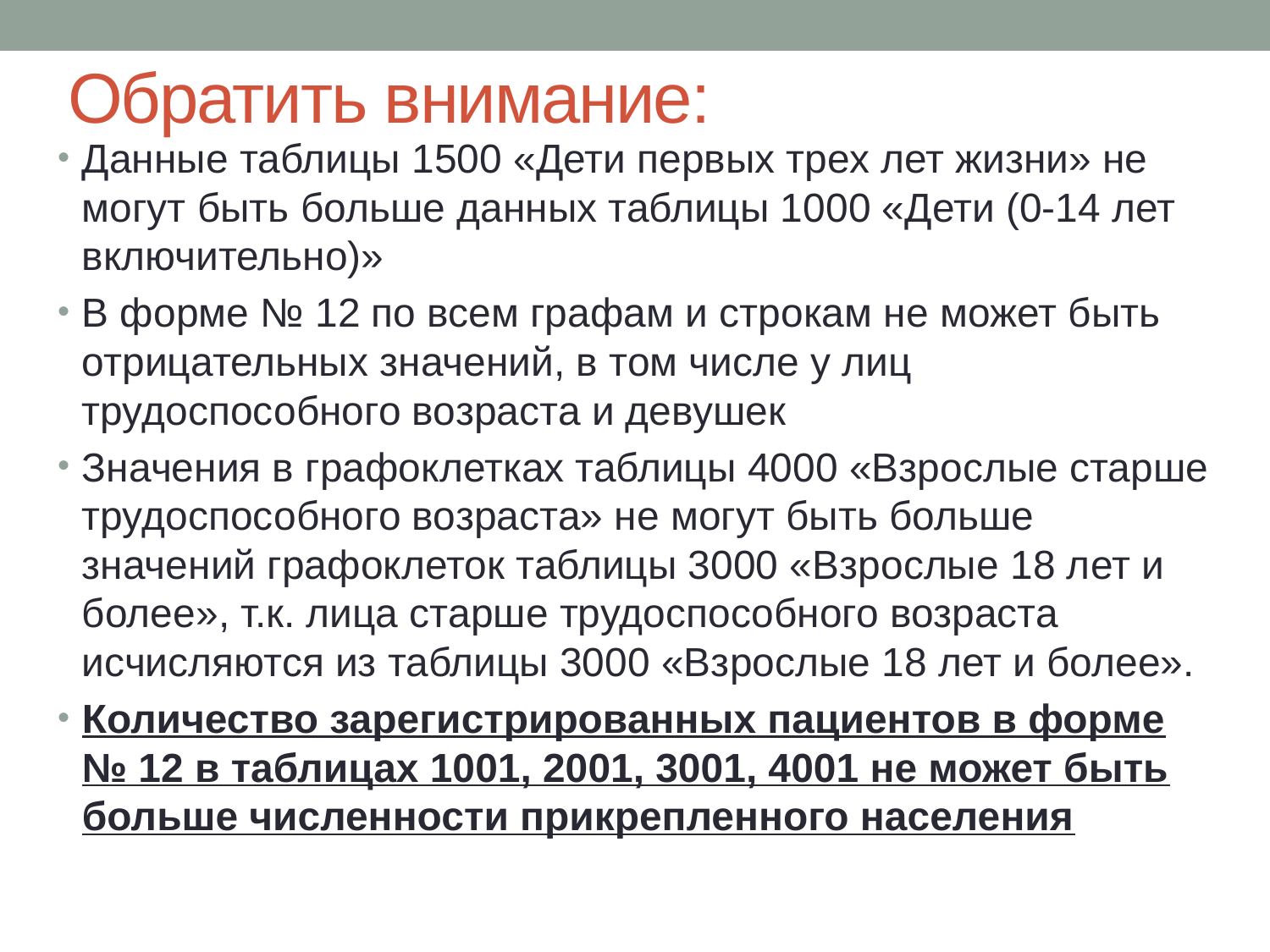

# Обратить внимание:
Данные таблицы 1500 «Дети первых трех лет жизни» не могут быть больше данных таблицы 1000 «Дети (0-14 лет включительно)»
В форме № 12 по всем графам и строкам не может быть отрицательных значений, в том числе у лиц трудоспособного возраста и девушек
Значения в графоклетках таблицы 4000 «Взрослые старше трудоспособного возраста» не могут быть больше значений графоклеток таблицы 3000 «Взрослые 18 лет и более», т.к. лица старше трудоспособного возраста исчисляются из таблицы 3000 «Взрослые 18 лет и более».
Количество зарегистрированных пациентов в форме № 12 в таблицах 1001, 2001, 3001, 4001 не может быть больше численности прикрепленного населения